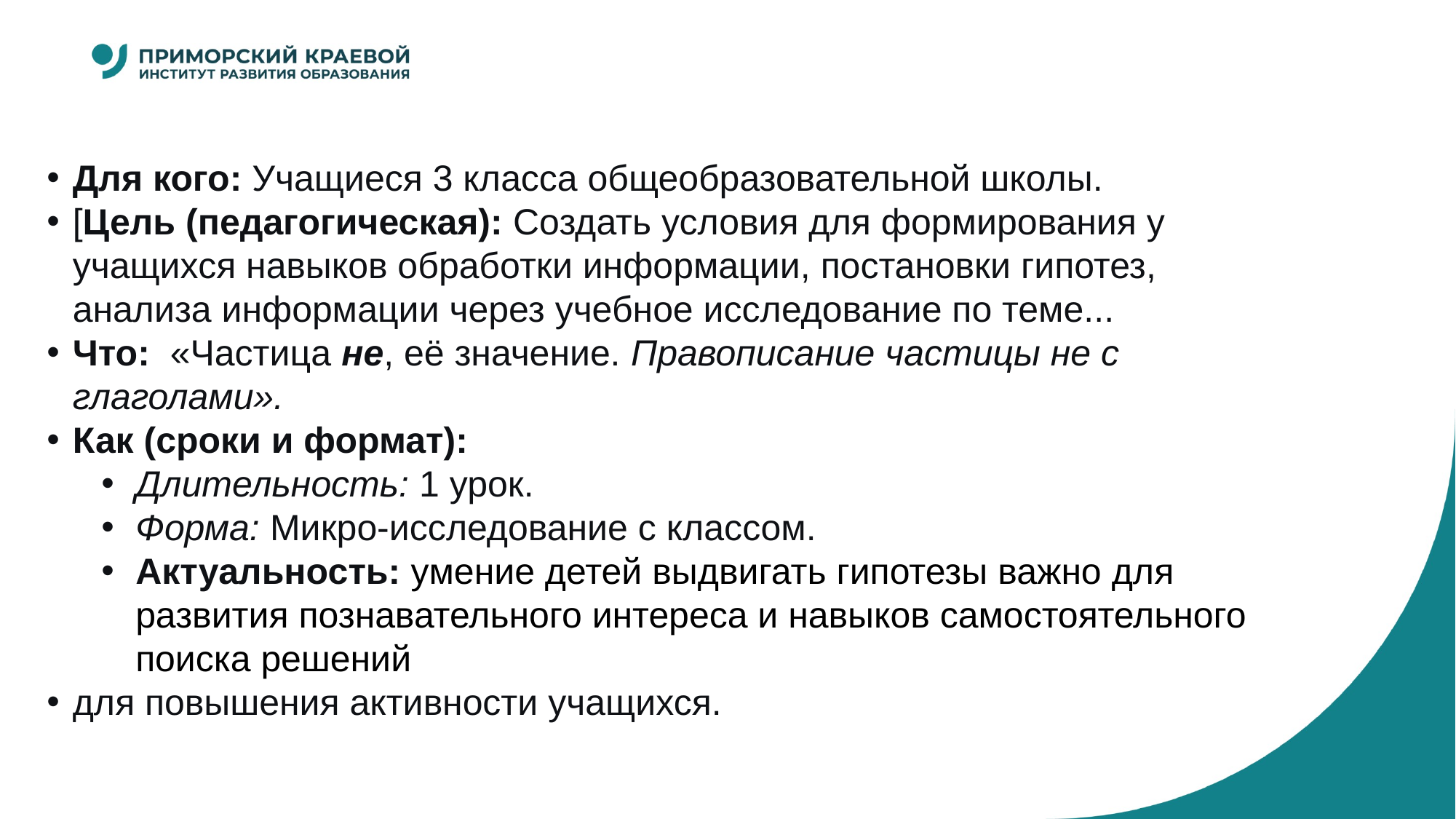

#
Для кого: Учащиеся 3 класса общеобразовательной школы.
[Цель (педагогическая): Создать условия для формирования у учащихся навыков обработки информации, постановки гипотез, анализа информации через учебное исследование по теме...
Что:  «Частица не, её значение. Правописание частицы не с глаголами».
Как (сроки и формат):
Длительность: 1 урок.
Форма: Микро-исследование с классом.
Актуальность: умение детей выдвигать гипотезы важно для развития познавательного интереса и навыков самостоятельного поиска решений
для повышения активности учащихся.